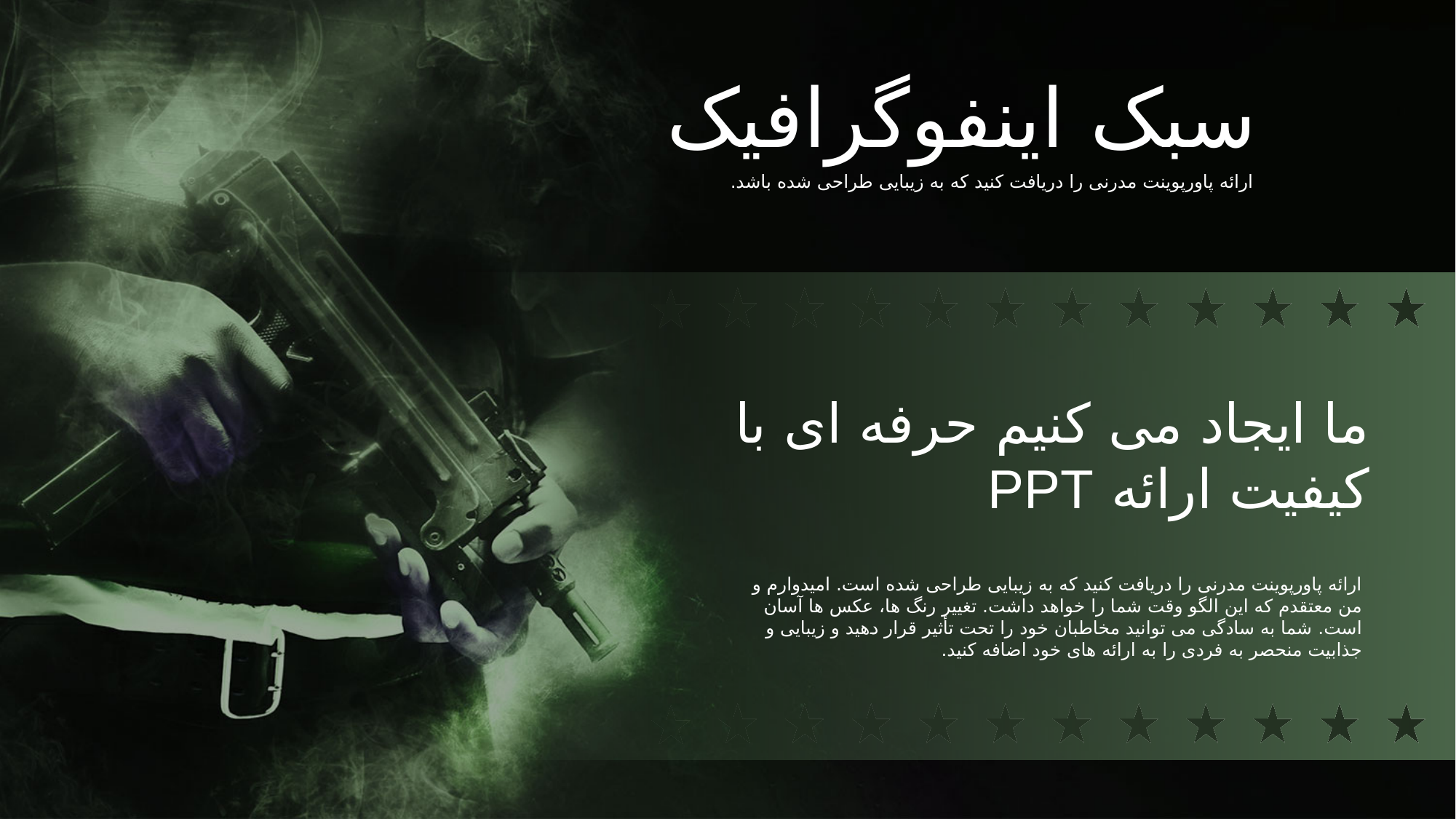

سبک اینفوگرافیک
ارائه پاورپوینت مدرنی را دریافت کنید که به زیبایی طراحی شده باشد.

ما ایجاد می کنیم حرفه ای با کیفیت ارائه PPT
ارائه پاورپوینت مدرنی را دریافت کنید که به زیبایی طراحی شده است. امیدوارم و من معتقدم که این الگو وقت شما را خواهد داشت. تغییر رنگ ها، عکس ها آسان است. شما به سادگی می توانید مخاطبان خود را تحت تأثیر قرار دهید و زیبایی و جذابیت منحصر به فردی را به ارائه های خود اضافه کنید.